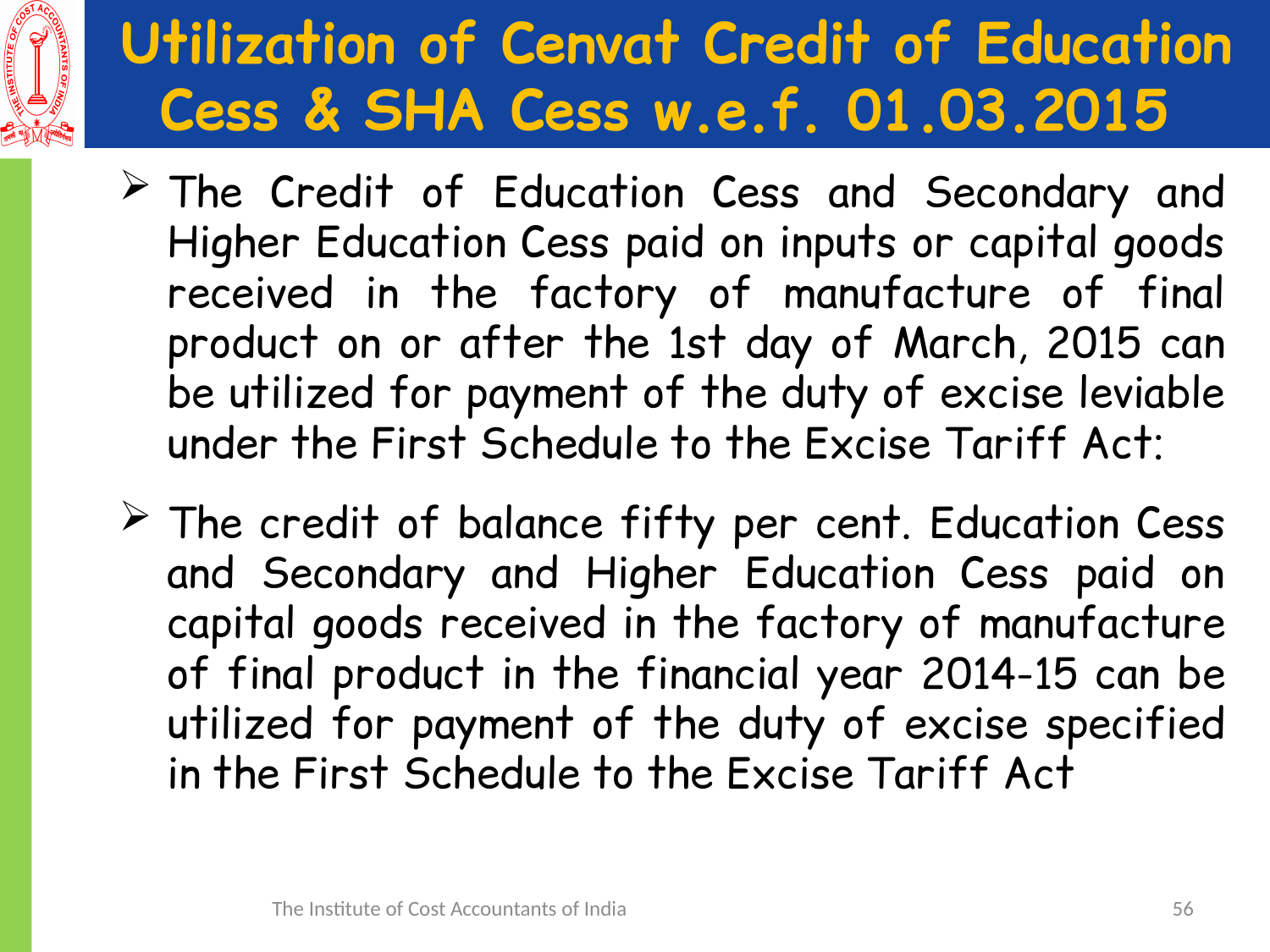

# Utilization of Cenvat Credit of Education Cess & SHA Cess w.e.f. 01.03.2015
The Credit of Education Cess and Secondary and Higher Education Cess paid on inputs or capital goods received in the factory of manufacture of final product on or after the 1st day of March, 2015 can be utilized for payment of the duty of excise leviable under the First Schedule to the Excise Tariff Act:
The credit of balance fifty per cent. Education Cess and Secondary and Higher Education Cess paid on capital goods received in the factory of manufacture of final product in the financial year 2014-15 can be utilized for payment of the duty of excise specified in the First Schedule to the Excise Tariff Act

The Institute of Cost Accountants of India
56